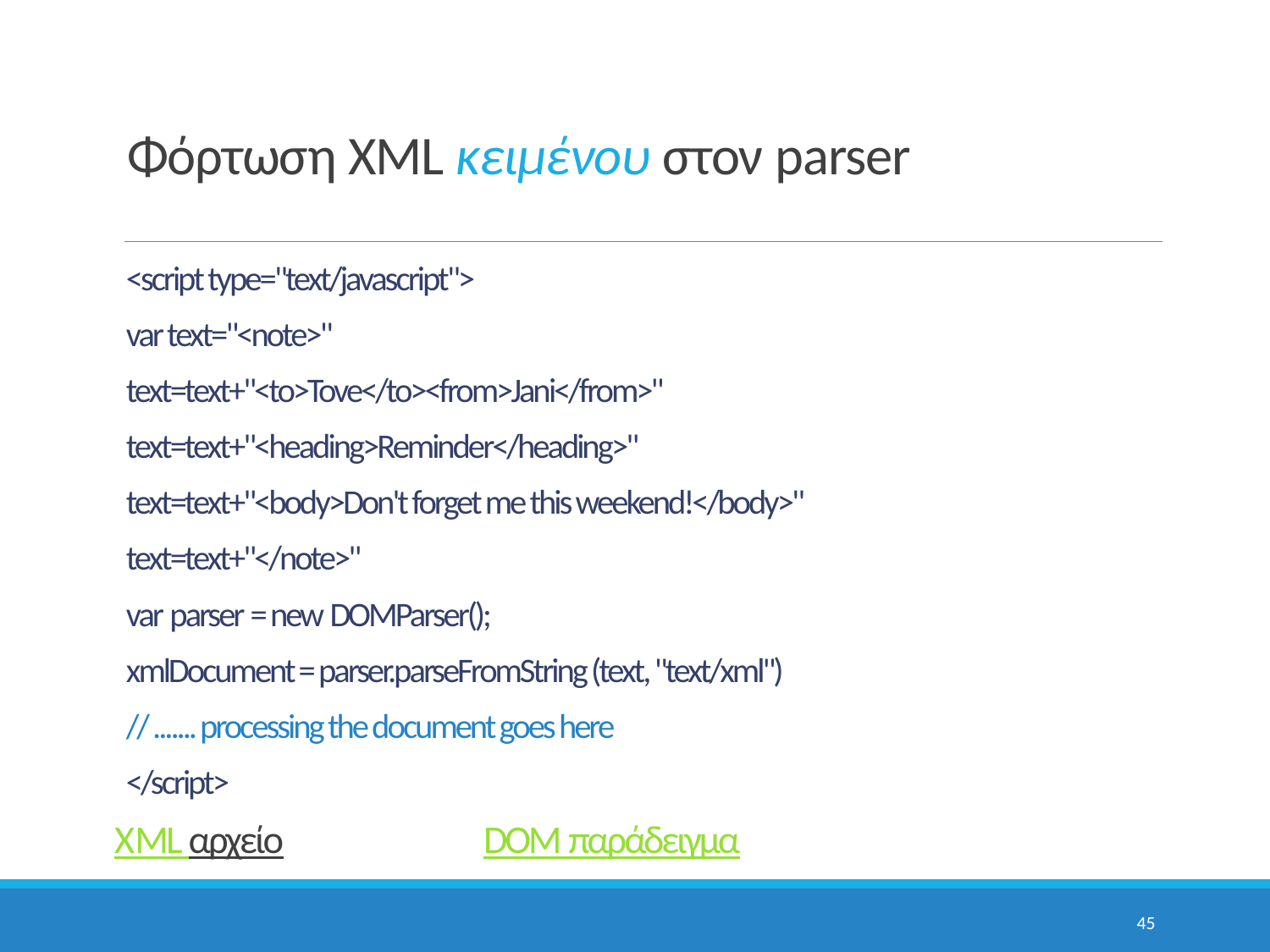

# Φόρτωση XML κειμένου στον parser
	<script type="text/javascript">
		var text="<note>"
		text=text+"<to>Tove</to><from>Jani</from>"
		text=text+"<heading>Reminder</heading>"
		text=text+"<body>Don't forget me this weekend!</body>"
		text=text+"</note>"
		var parser = new DOMParser();
		xmlDocument = parser.parseFromString (text, "text/xml")
		// ....... processing the document goes here
	</script>
ΧML αρχείο   				                   DOM παράδειγμα

45